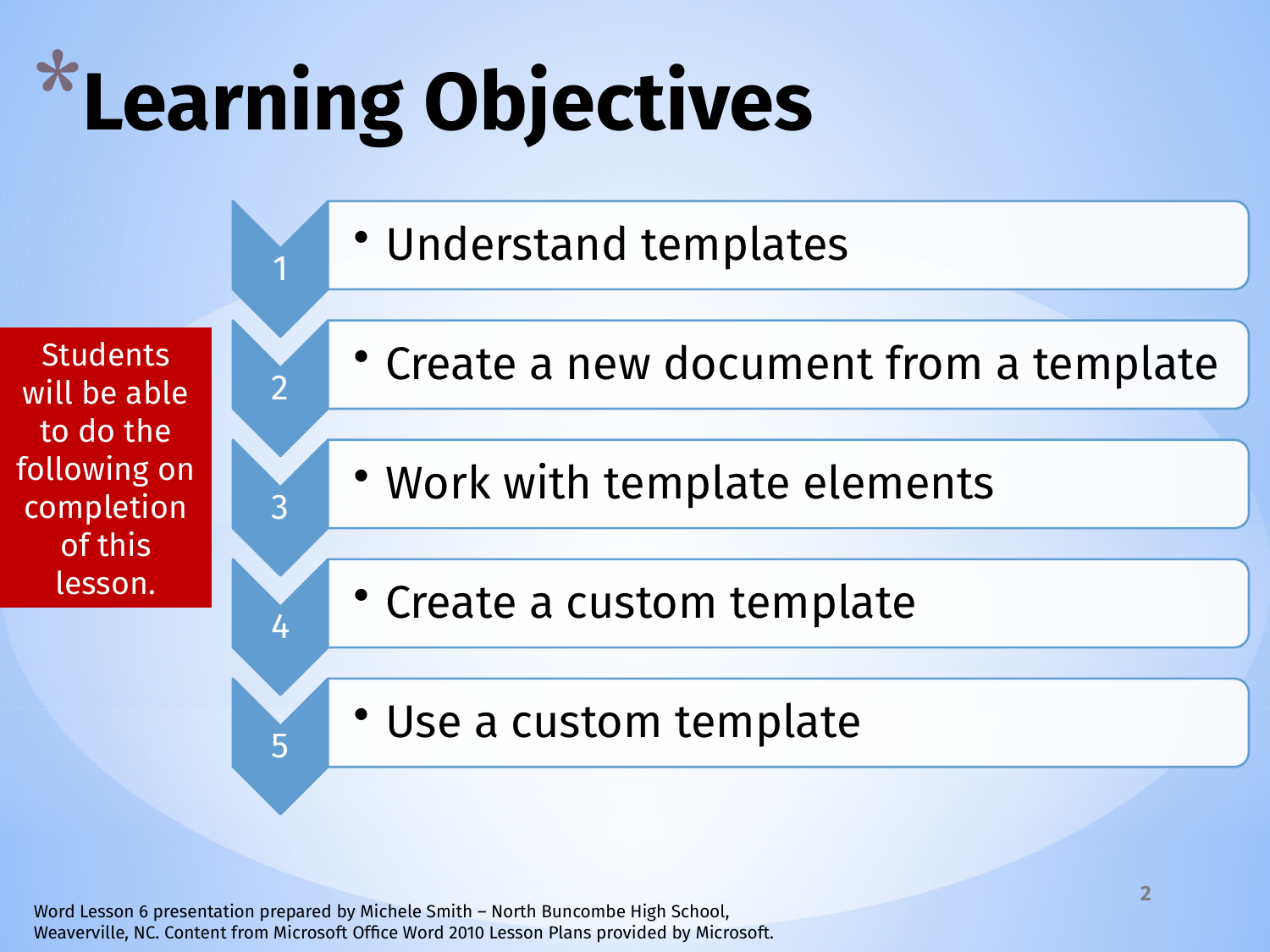

# Learning Objectives
1
Understand templates
2
Create a new document from a template
3
Work with template elements
4
Create a custom template
5
Use a custom template
Students will be able to do the following on completion of this lesson.
2
Word Lesson 6 presentation prepared by Michele Smith – North Buncombe High School, Weaverville, NC. Content from Microsoft Office Word 2010 Lesson Plans provided by Microsoft.